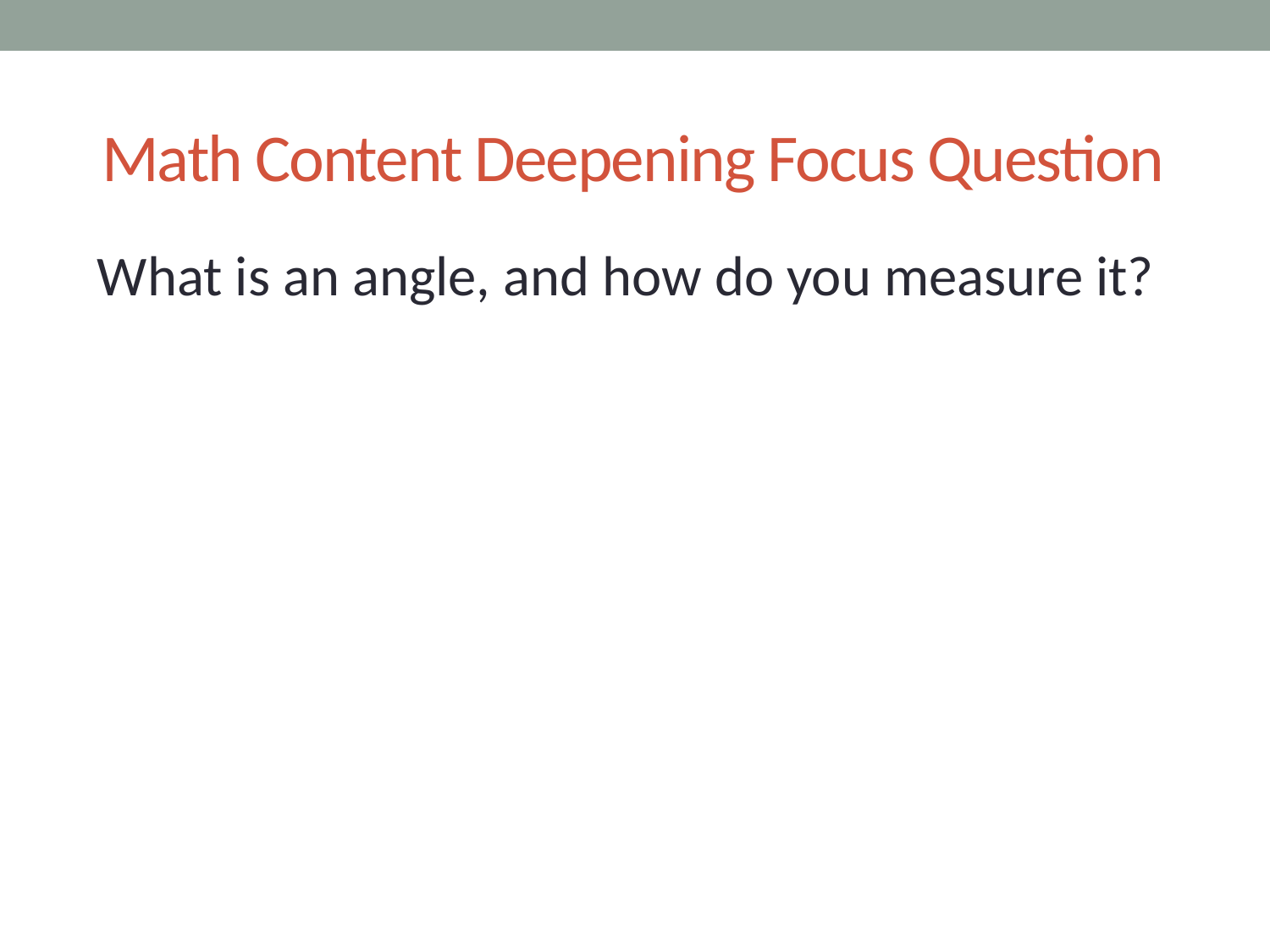

# Math Content Deepening Focus Question
What is an angle, and how do you measure it?